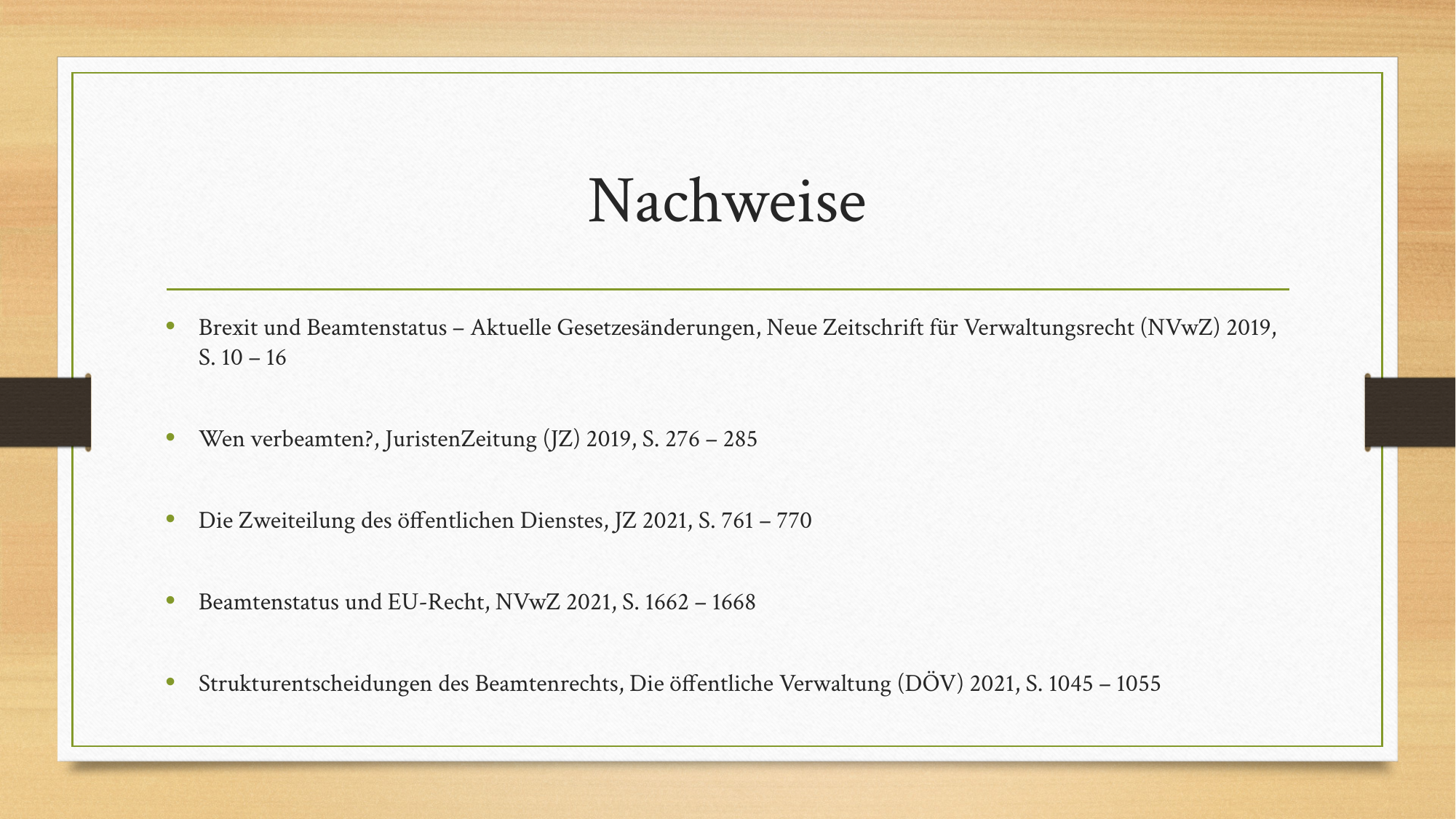

# Nachweise
Brexit und Beamtenstatus – Aktuelle Gesetzesänderungen, Neue Zeitschrift für Verwaltungsrecht (NVwZ) 2019, S. 10 – 16

Wen verbeamten?, JuristenZeitung (JZ) 2019, S. 276 – 285

Die Zweiteilung des öffentlichen Dienstes, JZ 2021, S. 761 – 770

Beamtenstatus und EU-Recht, NVwZ 2021, S. 1662 – 1668

Strukturentscheidungen des Beamtenrechts, Die öffentliche Verwaltung (DÖV) 2021, S. 1045 – 1055